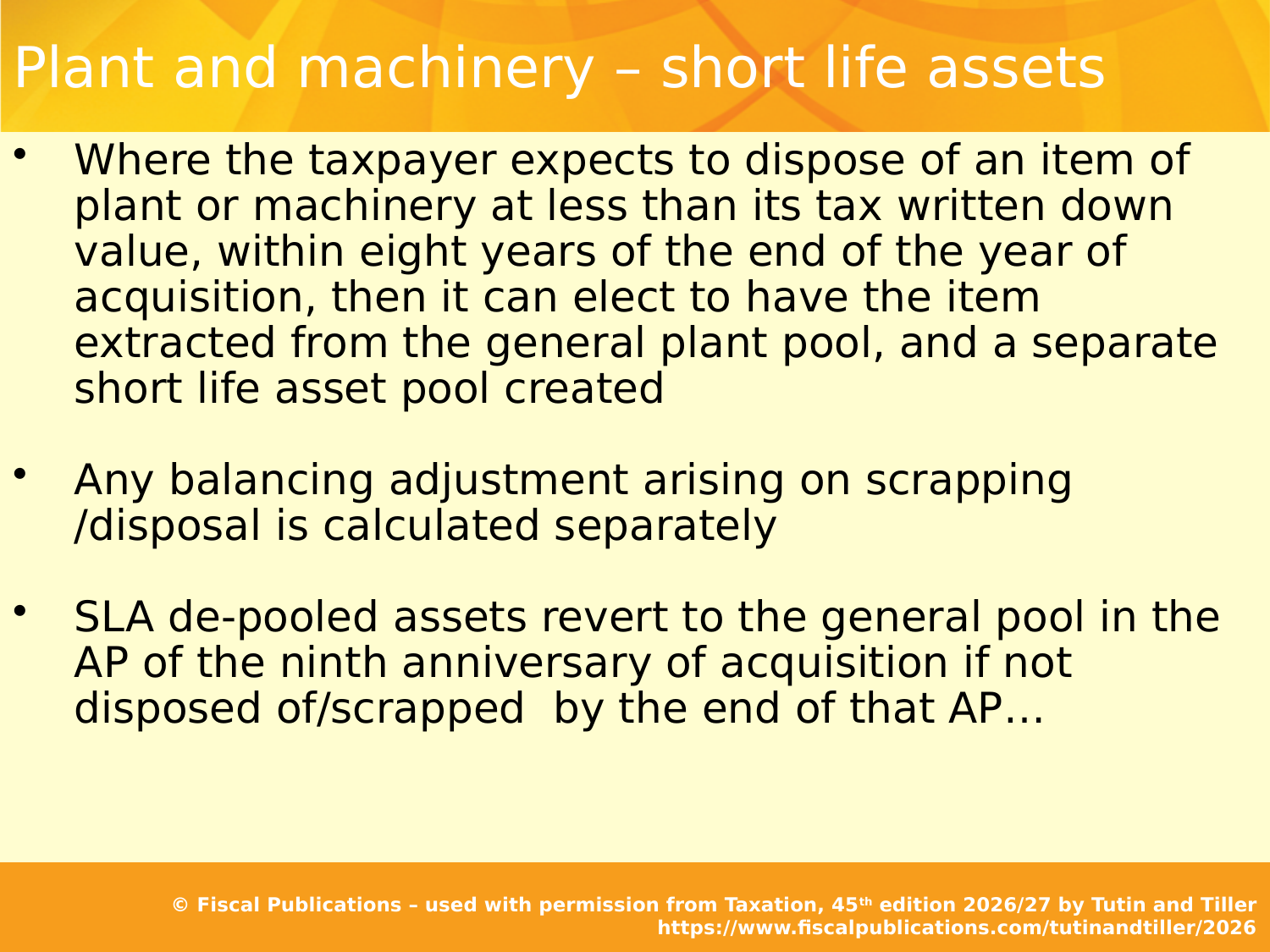

# Plant and machinery – short life assets
Where the taxpayer expects to dispose of an item of plant or machinery at less than its tax written down value, within eight years of the end of the year of acquisition, then it can elect to have the item extracted from the general plant pool, and a separate short life asset pool created

Any balancing adjustment arising on scrapping /disposal is calculated separately

SLA de-pooled assets revert to the general pool in the AP of the ninth anniversary of acquisition if not disposed of/scrapped  by the end of that AP…